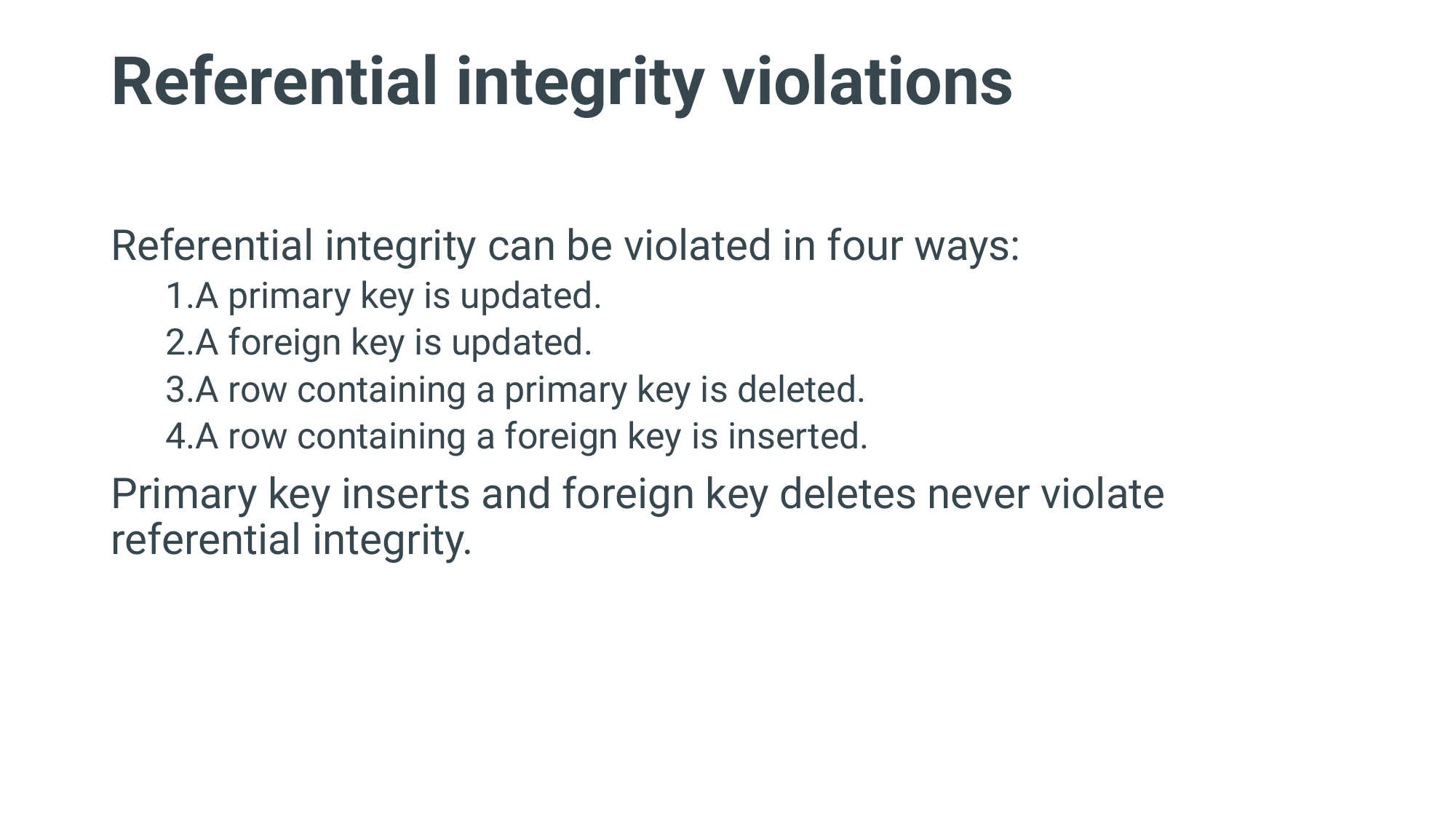

# Referential integrity violations
Referential integrity can be violated in four ways:
A primary key is updated.
A foreign key is updated.
A row containing a primary key is deleted.
A row containing a foreign key is inserted.
Primary key inserts and foreign key deletes never violate referential integrity.